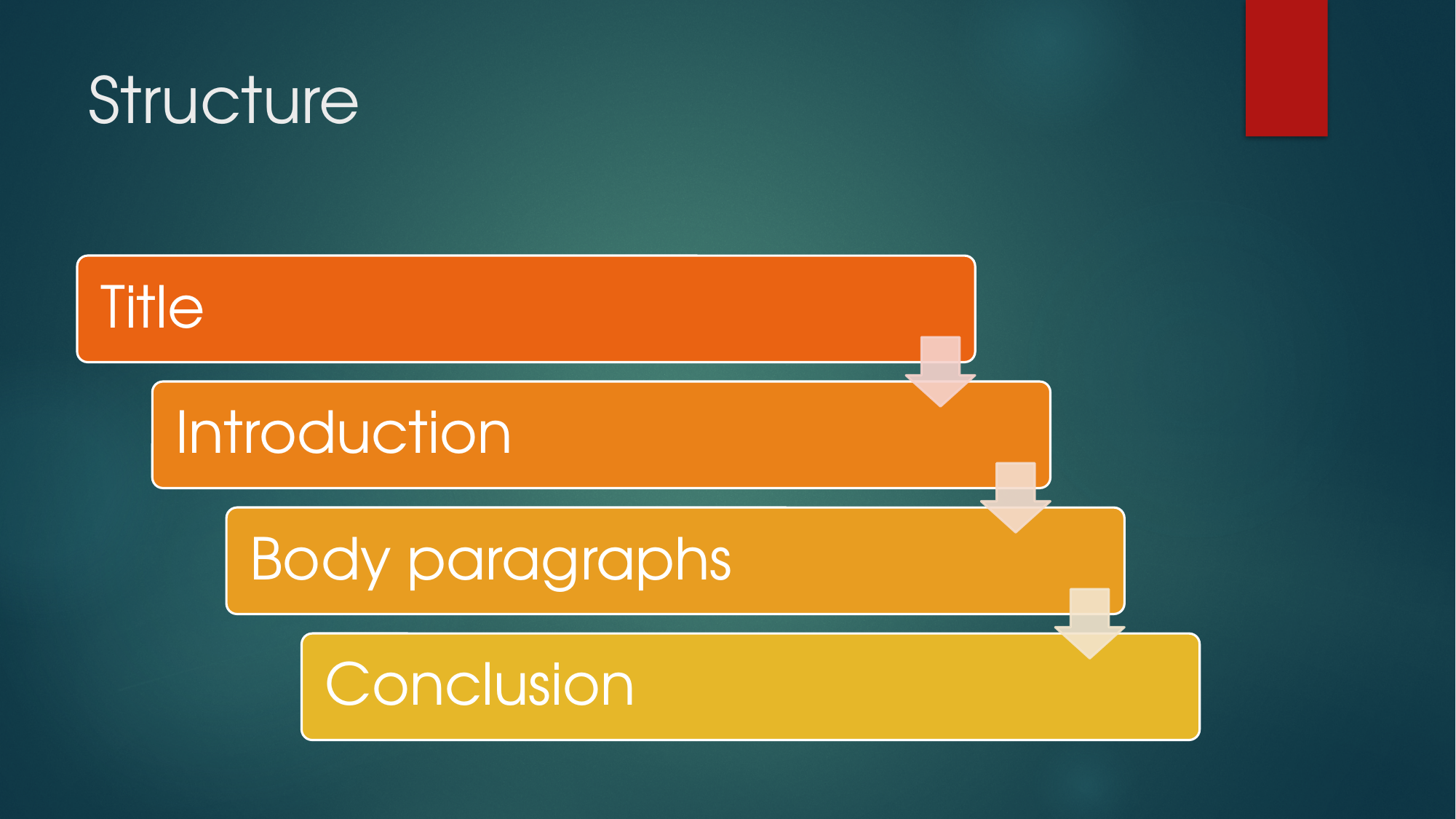

# Structure
Title
Introduction
Body paragraphs
Conclusion